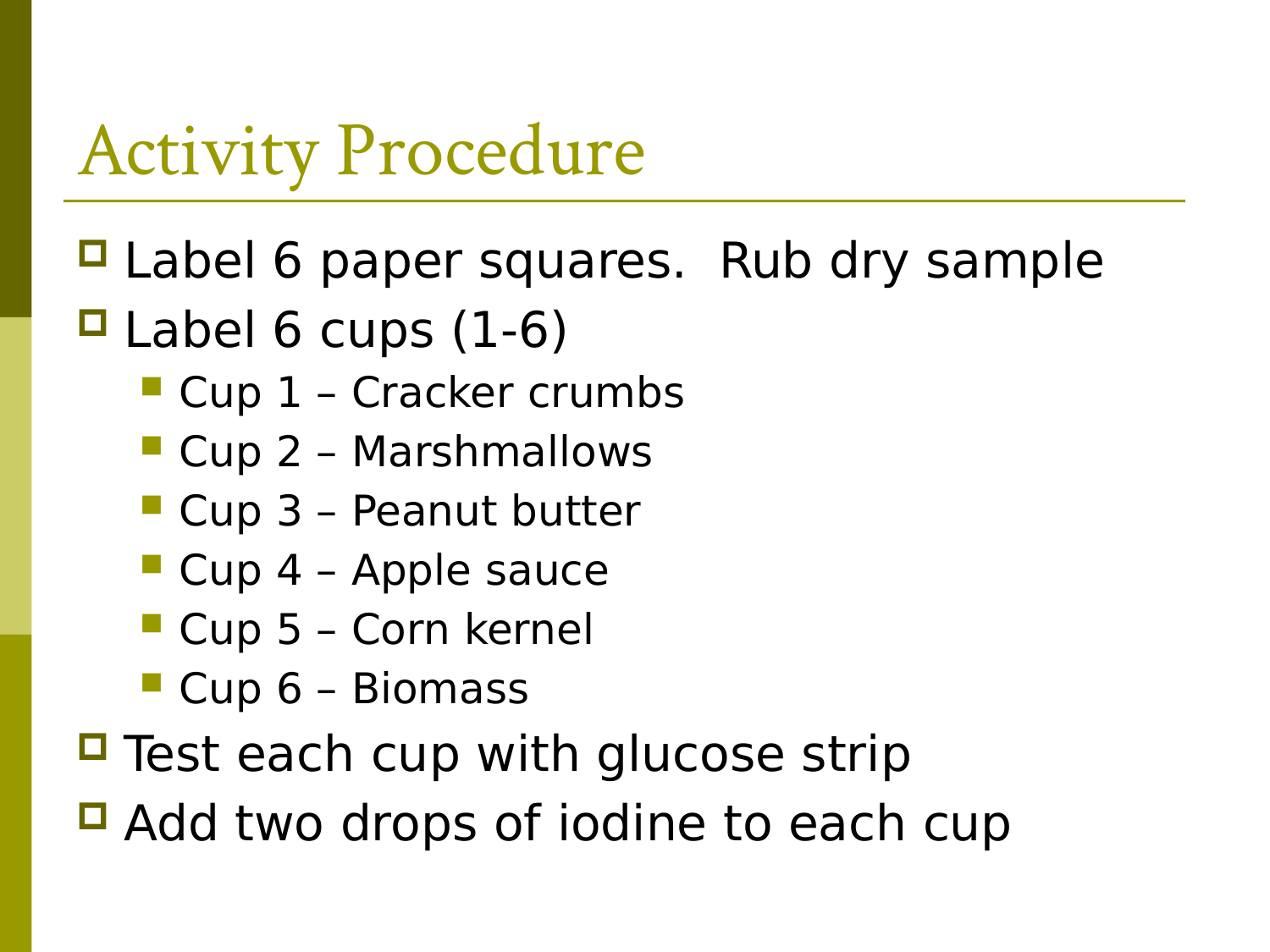

# Activity Procedure
Label 6 paper squares.  Rub dry sample
Label 6 cups (1-6)
Cup 1 – Cracker crumbs
Cup 2 – Marshmallows
Cup 3 – Peanut butter
Cup 4 – Apple sauce
Cup 5 – Corn kernel
Cup 6 – Biomass
Test each cup with glucose strip
Add two drops of iodine to each cup